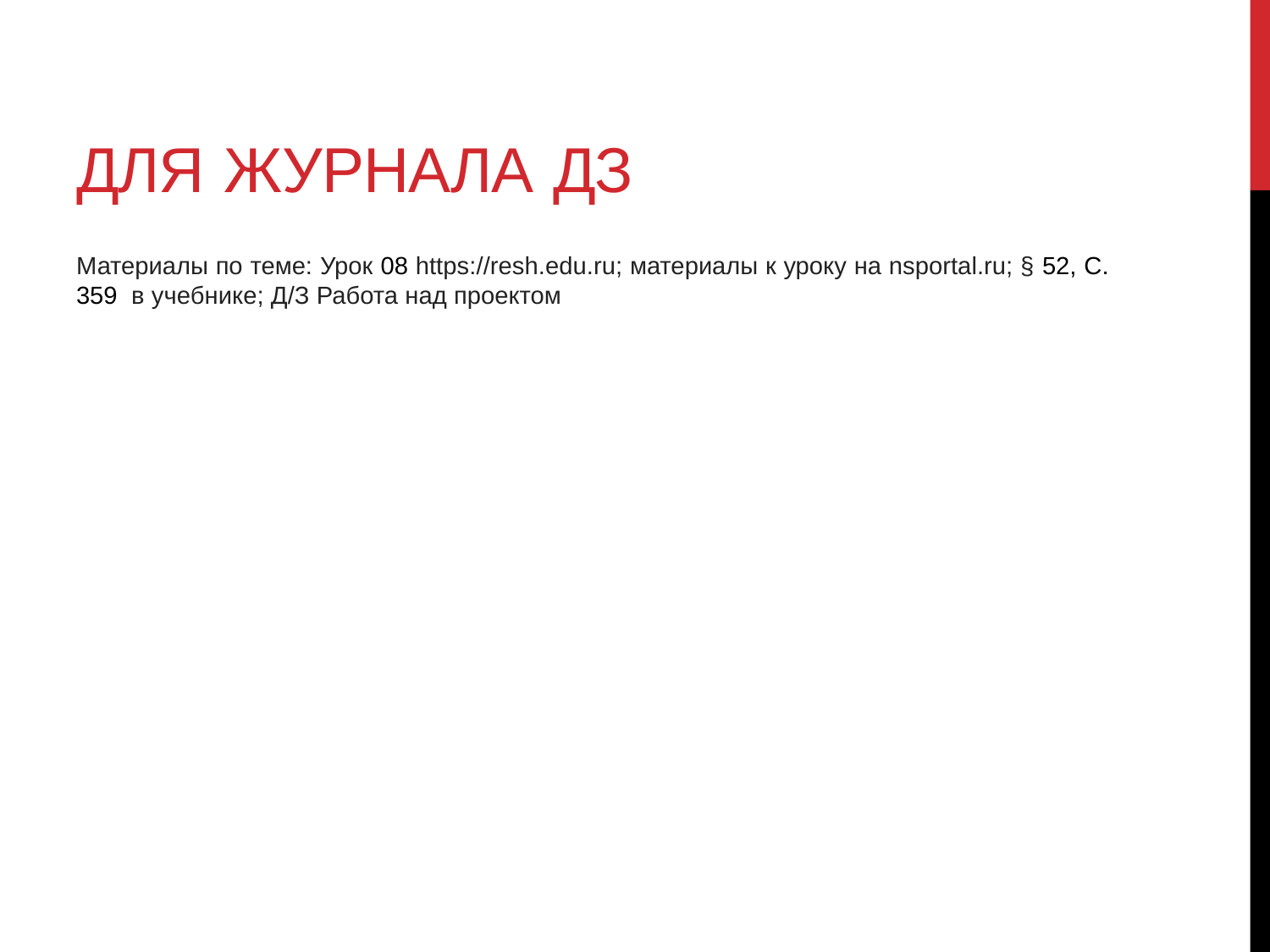

# Для журнала дз
Материалы по теме: Урок 08 https://resh.edu.ru; материалы к уроку на nsportal.ru; § 52, С. 359  в учебнике; Д/З Работа над проектом